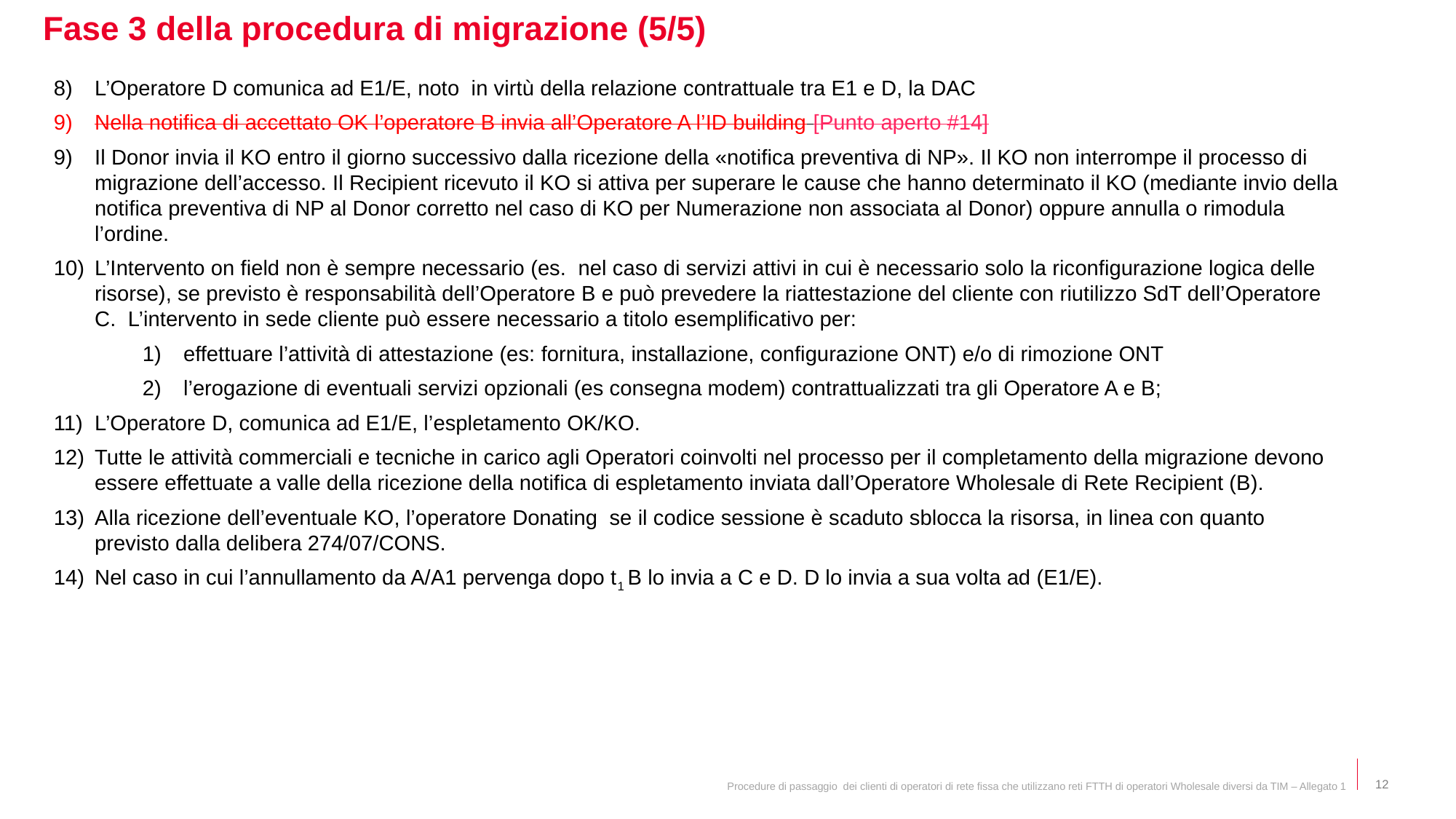

Fase 3 della procedura di migrazione (5/5)
L’Operatore D comunica ad E1/E, noto  in virtù della relazione contrattuale tra E1 e D, la DAC
Nella notifica di accettato OK l’operatore B invia all’Operatore A l’ID building [Punto aperto #14]
Il Donor invia il KO entro il giorno successivo dalla ricezione della «notifica preventiva di NP». Il KO non interrompe il processo di migrazione dell’accesso. Il Recipient ricevuto il KO si attiva per superare le cause che hanno determinato il KO (mediante invio della notifica preventiva di NP al Donor corretto nel caso di KO per Numerazione non associata al Donor) oppure annulla o rimodula l’ordine.
L’Intervento on field non è sempre necessario (es.  nel caso di servizi attivi in cui è necessario solo la riconfigurazione logica delle risorse), se previsto è responsabilità dell’Operatore B e può prevedere la riattestazione del cliente con riutilizzo SdT dell’Operatore C.  L’intervento in sede cliente può essere necessario a titolo esemplificativo per:
effettuare l’attività di attestazione (es: fornitura, installazione, configurazione ONT) e/o di rimozione ONT
l’erogazione di eventuali servizi opzionali (es consegna modem) contrattualizzati tra gli Operatore A e B;
L’Operatore D, comunica ad E1/E, l’espletamento OK/KO.
Tutte le attività commerciali e tecniche in carico agli Operatori coinvolti nel processo per il completamento della migrazione devono essere effettuate a valle della ricezione della notifica di espletamento inviata dall’Operatore Wholesale di Rete Recipient (B).
Alla ricezione dell’eventuale KO, l’operatore Donating  se il codice sessione è scaduto sblocca la risorsa, in linea con quanto previsto dalla delibera 274/07/CONS.
Nel caso in cui l’annullamento da A/A1 pervenga dopo t1 B lo invia a C e D. D lo invia a sua volta ad (E1/E).